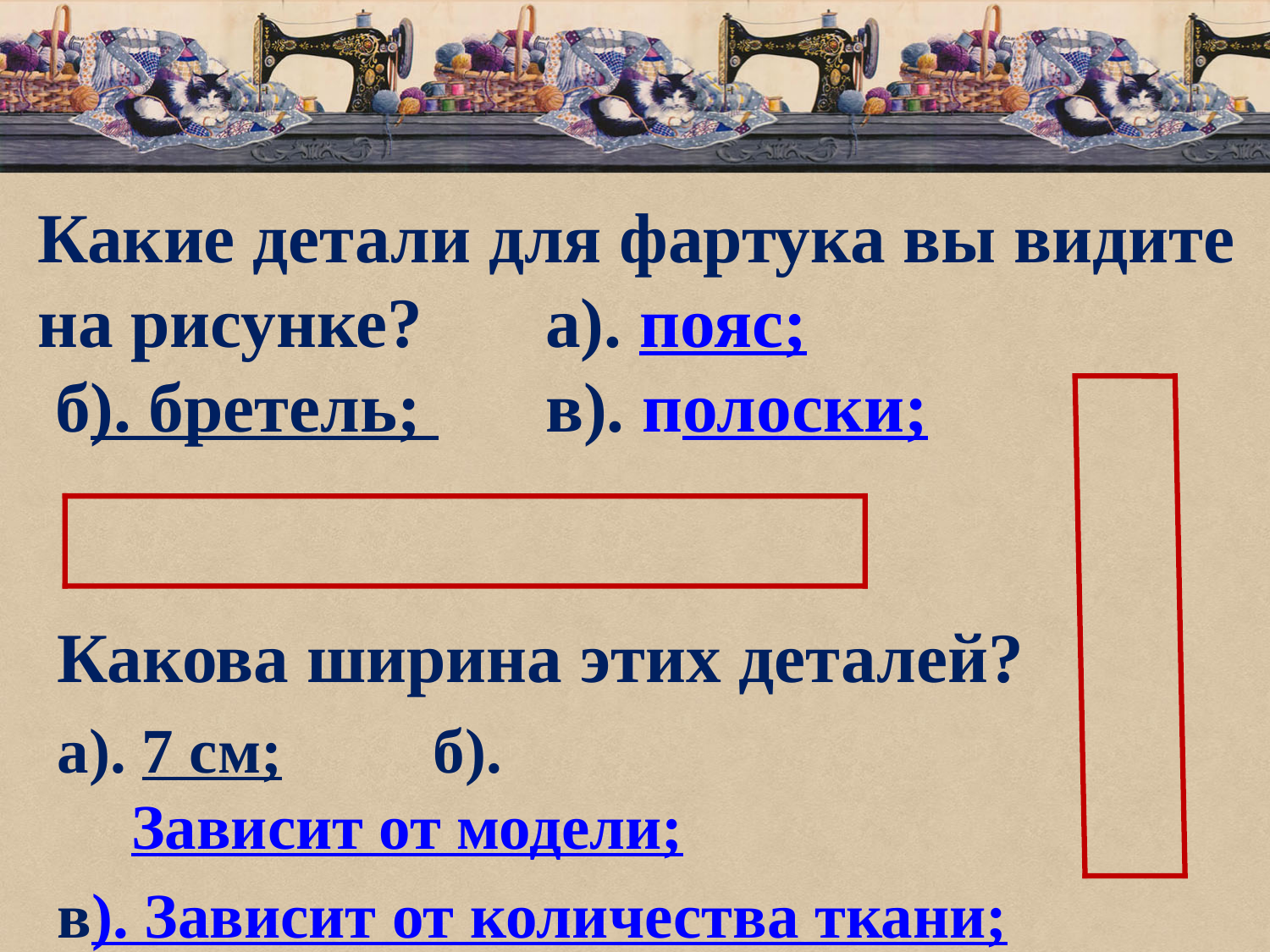

Какие детали для фартука вы видите на рисунке? 	а). пояс;
 б). бретель; 	в). полоски;

Какова ширина этих деталей?
а). 7 см;	   б). Зависит от модели;
в). Зависит от количества ткани;